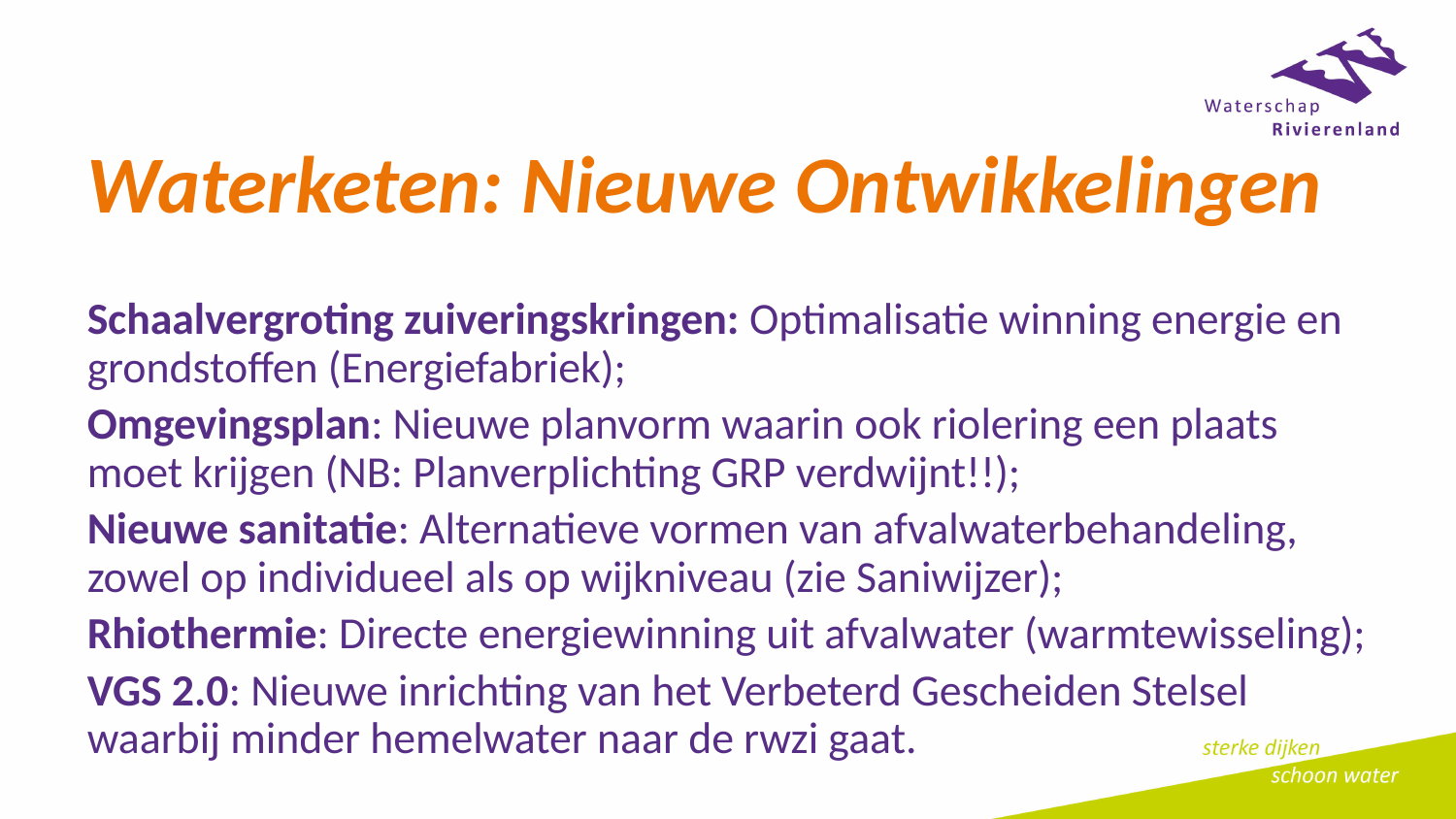

# Waterketen: Nieuwe Ontwikkelingen

Schaalvergroting zuiveringskringen: Optimalisatie winning energie en grondstoffen (Energiefabriek);
Omgevingsplan: Nieuwe planvorm waarin ook riolering een plaats moet krijgen (NB: Planverplichting GRP verdwijnt!!);
Nieuwe sanitatie: Alternatieve vormen van afvalwaterbehandeling, zowel op individueel als op wijkniveau (zie Saniwijzer);
Rhiothermie: Directe energiewinning uit afvalwater (warmtewisseling);
VGS 2.0: Nieuwe inrichting van het Verbeterd Gescheiden Stelsel waarbij minder hemelwater naar de rwzi gaat.